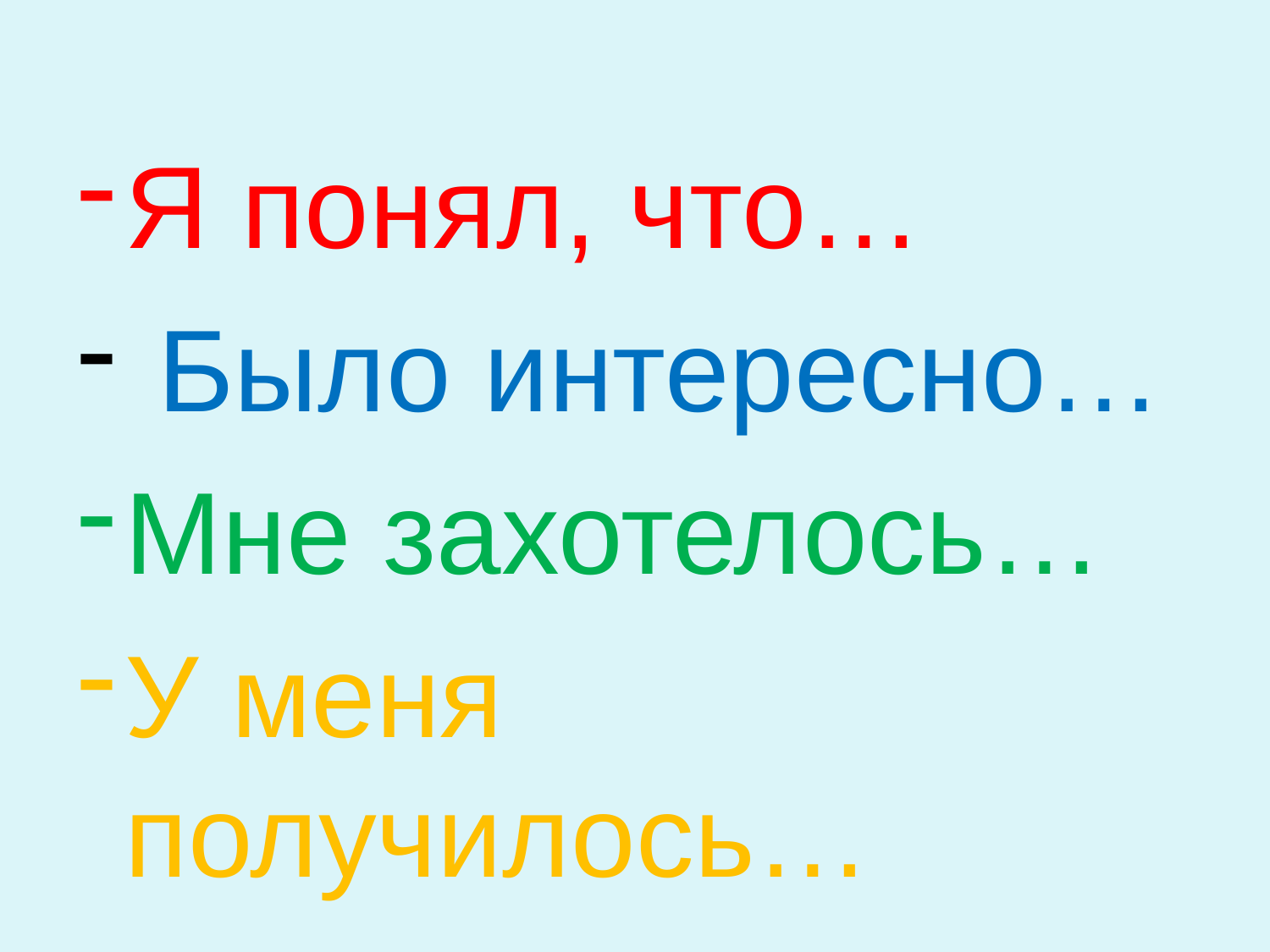

Я понял, что…
 Было интересно…
Мне захотелось…
У меня получилось…